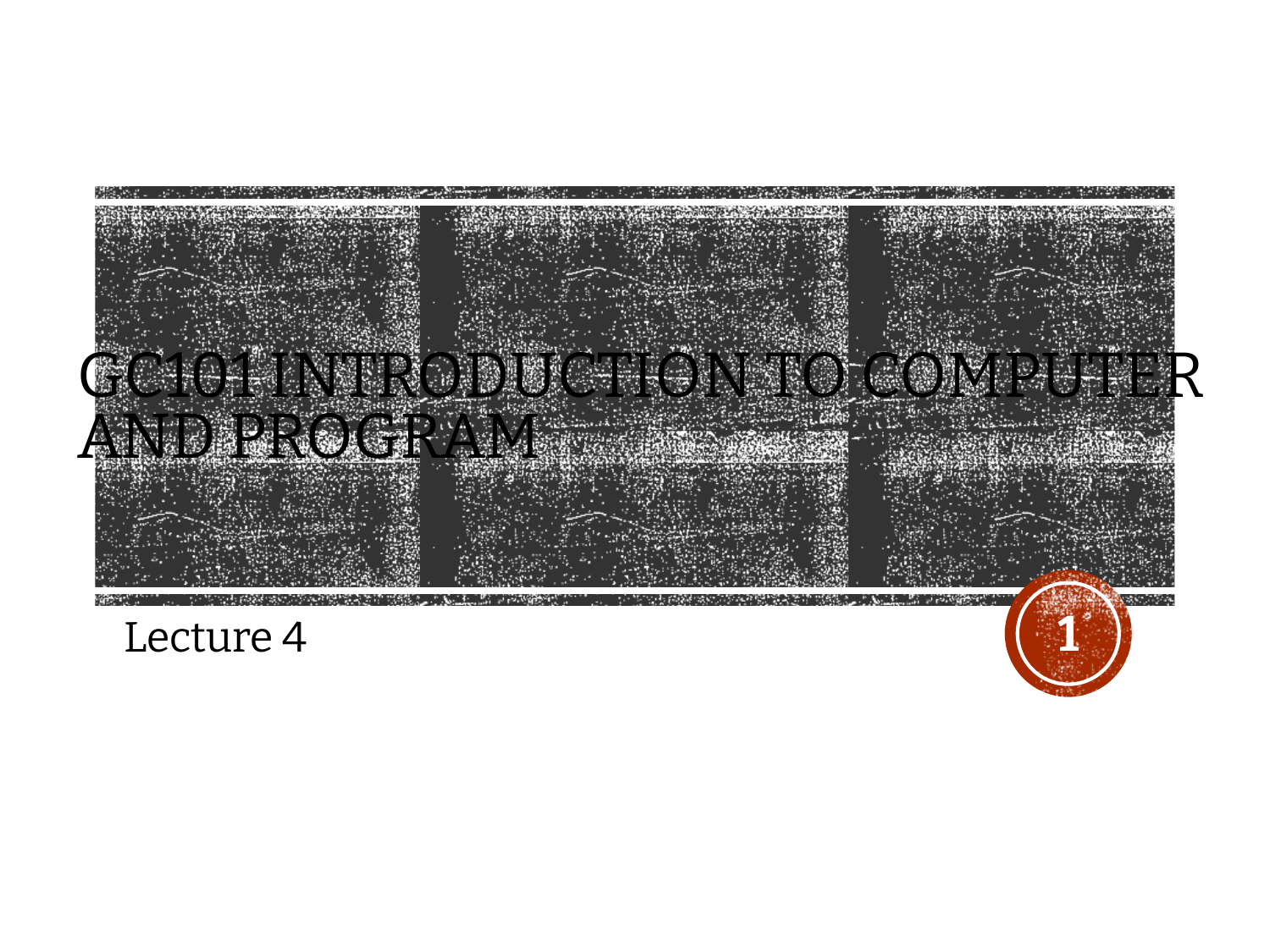

# GC101 introduction to computer and program
1
Lecture 4